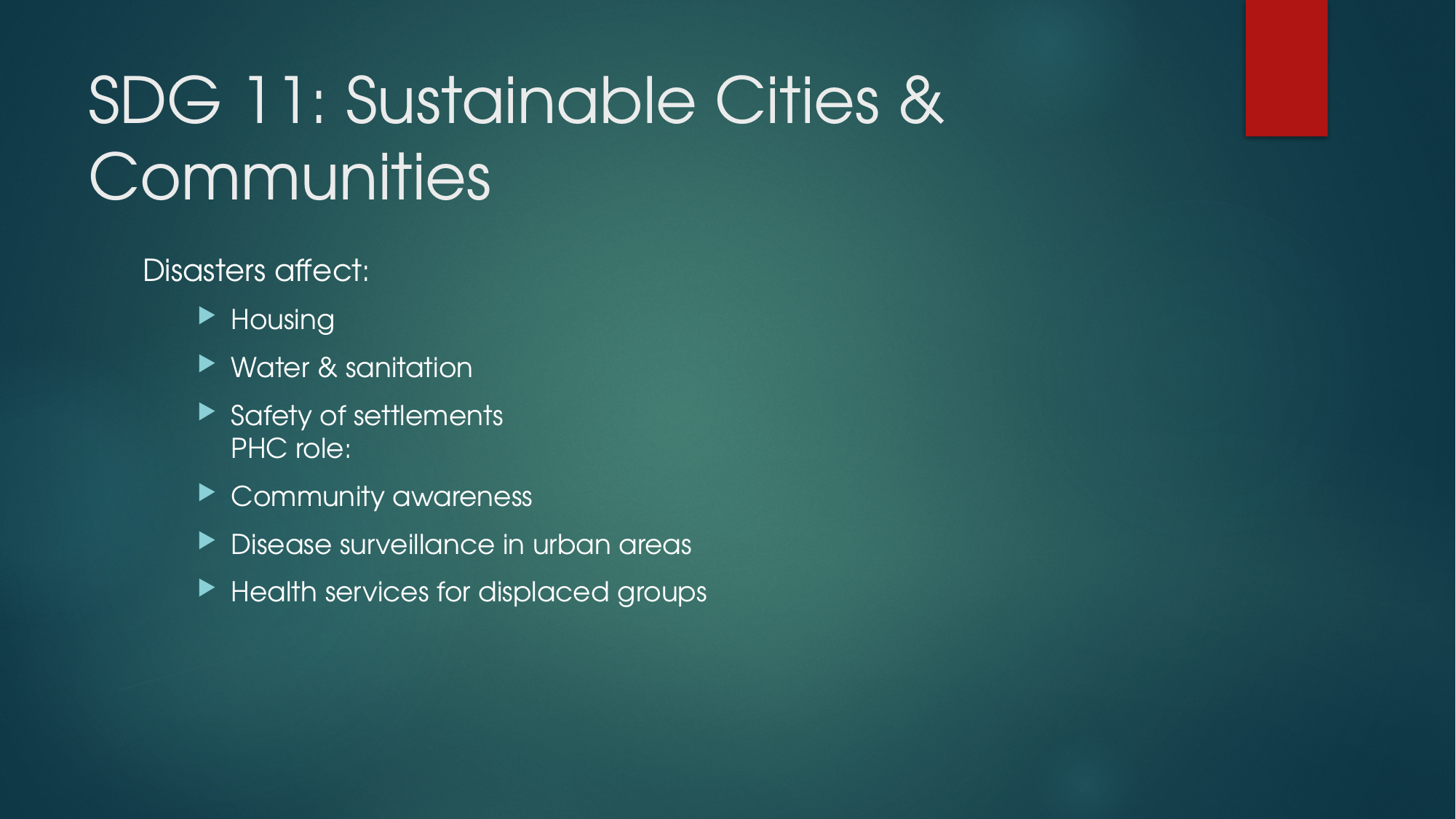

# SDG 11: Sustainable Cities & Communities
Disasters affect:
Housing
Water & sanitation
Safety of settlements
PHC role:
Community awareness
Disease surveillance in urban areas
Health services for displaced groups